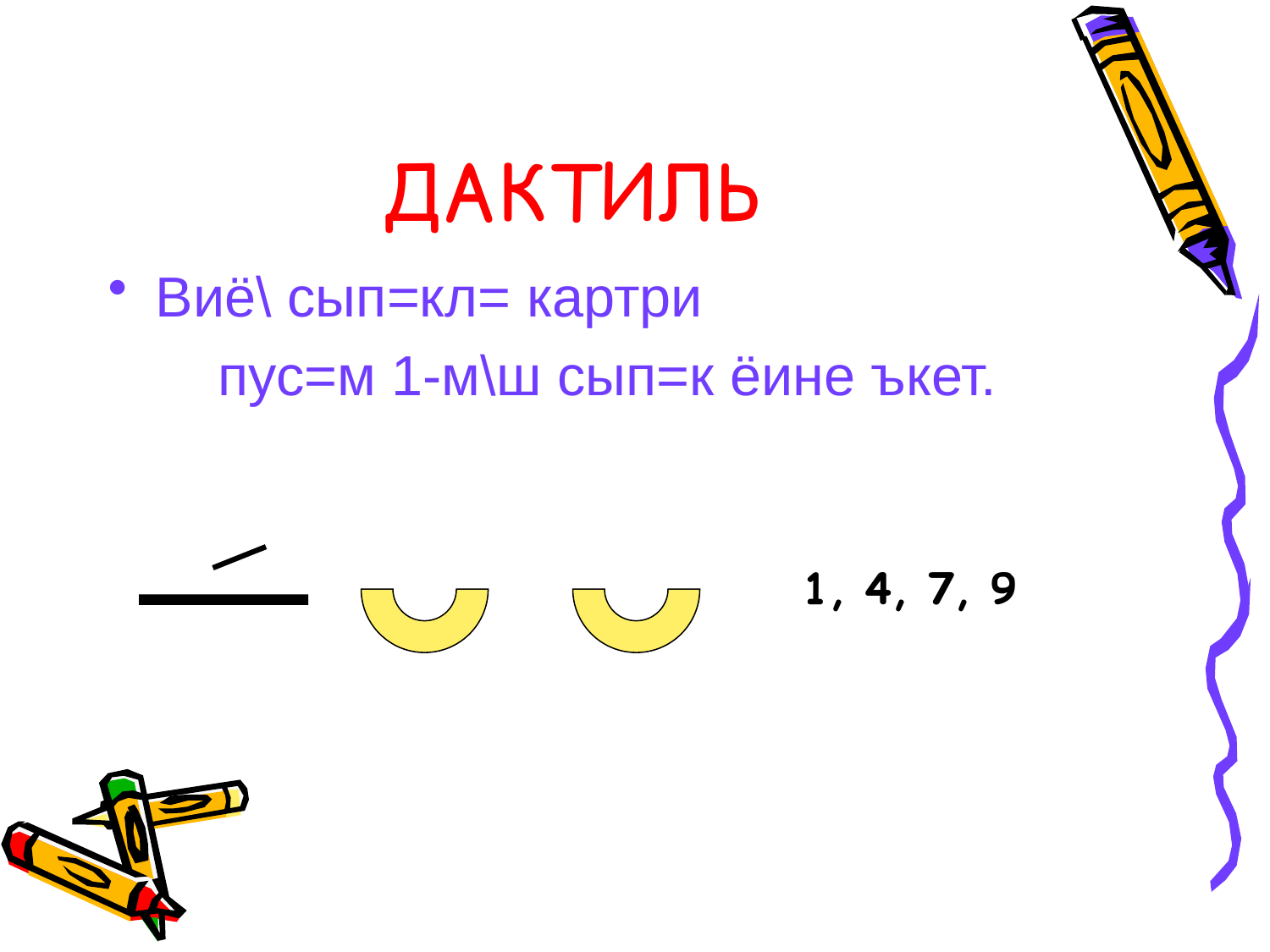

# ДАКТИЛЬ
Виё\ сып=кл= картри
       пус=м 1-м\ш сып=к ёине ъкет.

1, 4, 7, 9